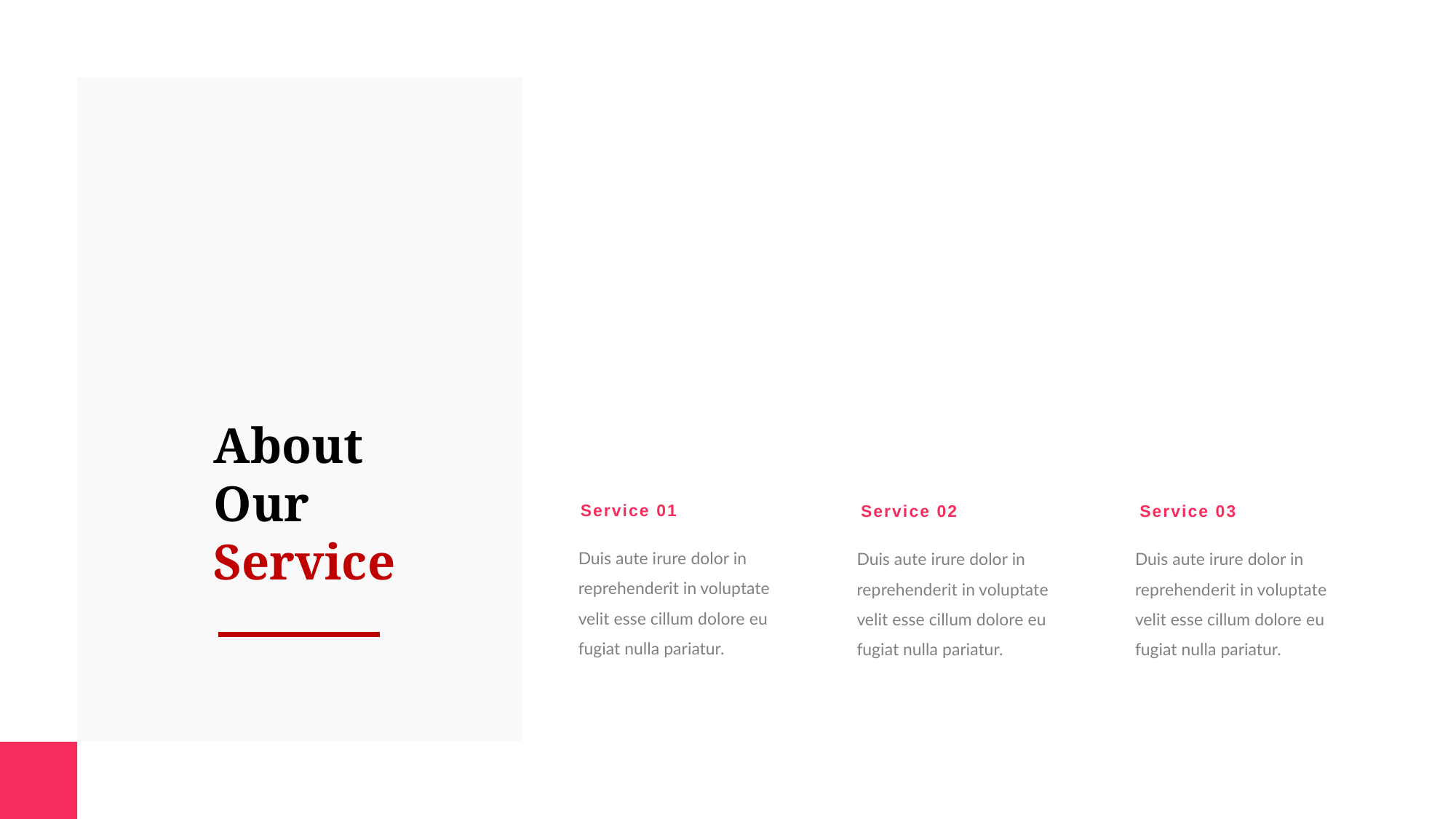

About
Our
Service
Service 01
Service 02
Service 03
Duis aute irure dolor in reprehenderit in voluptate velit esse cillum dolore eu fugiat nulla pariatur.
Duis aute irure dolor in reprehenderit in voluptate velit esse cillum dolore eu fugiat nulla pariatur.
Duis aute irure dolor in reprehenderit in voluptate velit esse cillum dolore eu fugiat nulla pariatur.